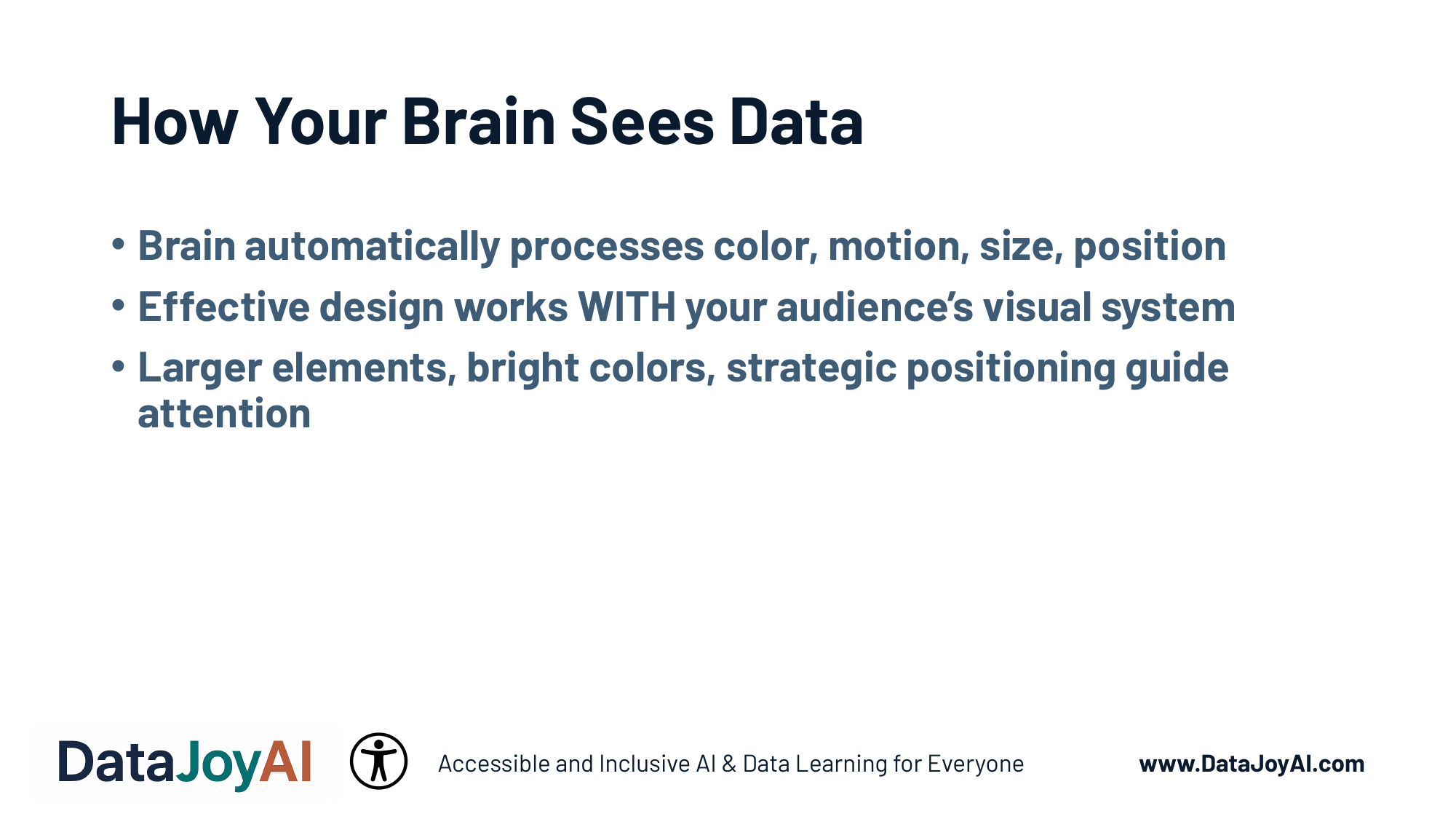

# How Your Brain Sees Data
Brain automatically processes color, motion, size, position
Effective design works WITH your audience’s visual system
Larger elements, bright colors, strategic positioning guide attention